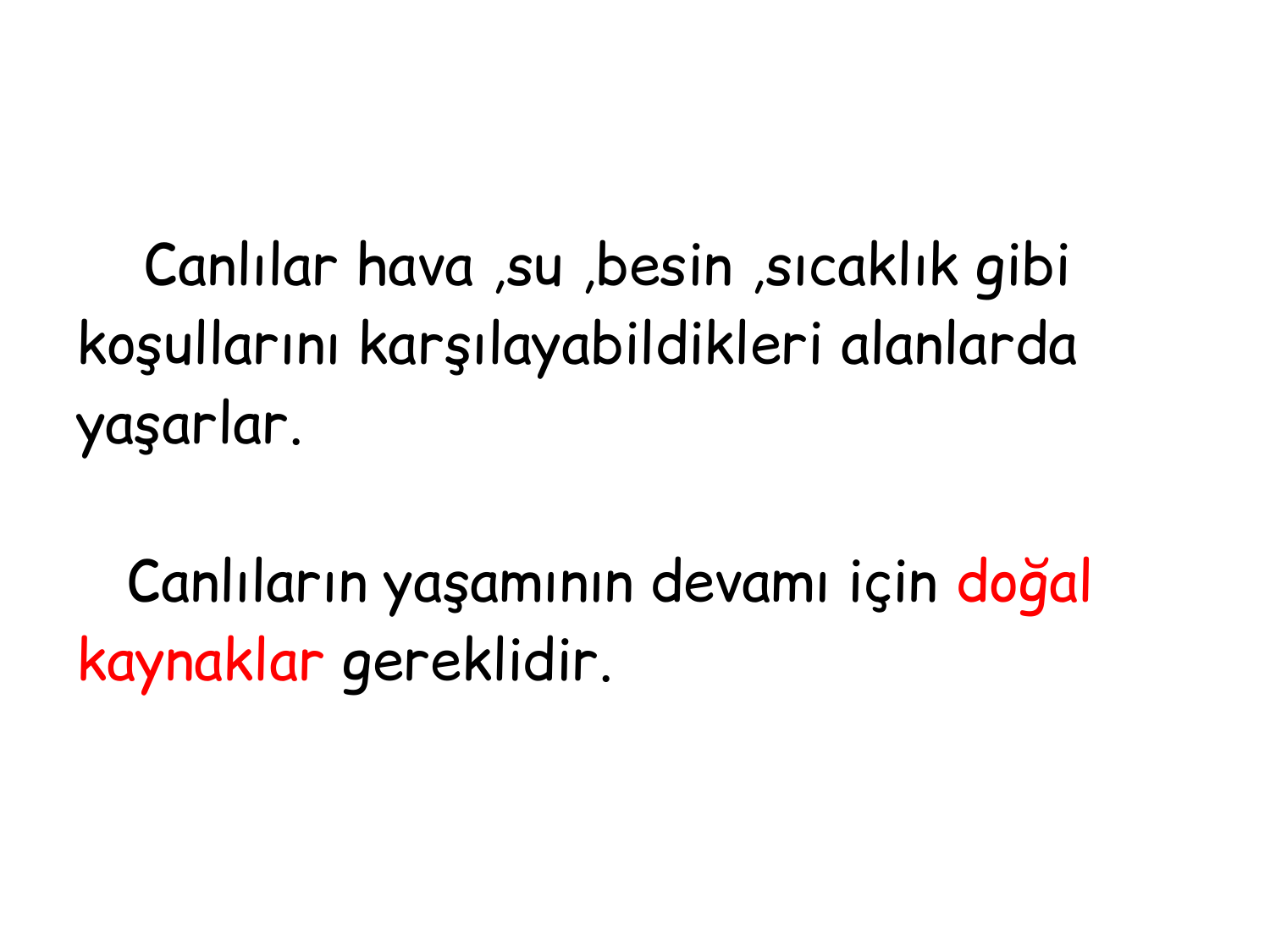

#
    Canlılar hava ,su ,besin ,sıcaklık gibi
koşullarını karşılayabildikleri alanlarda
yaşarlar.

   Canlıların yaşamının devamı için doğal
kaynaklar gereklidir.